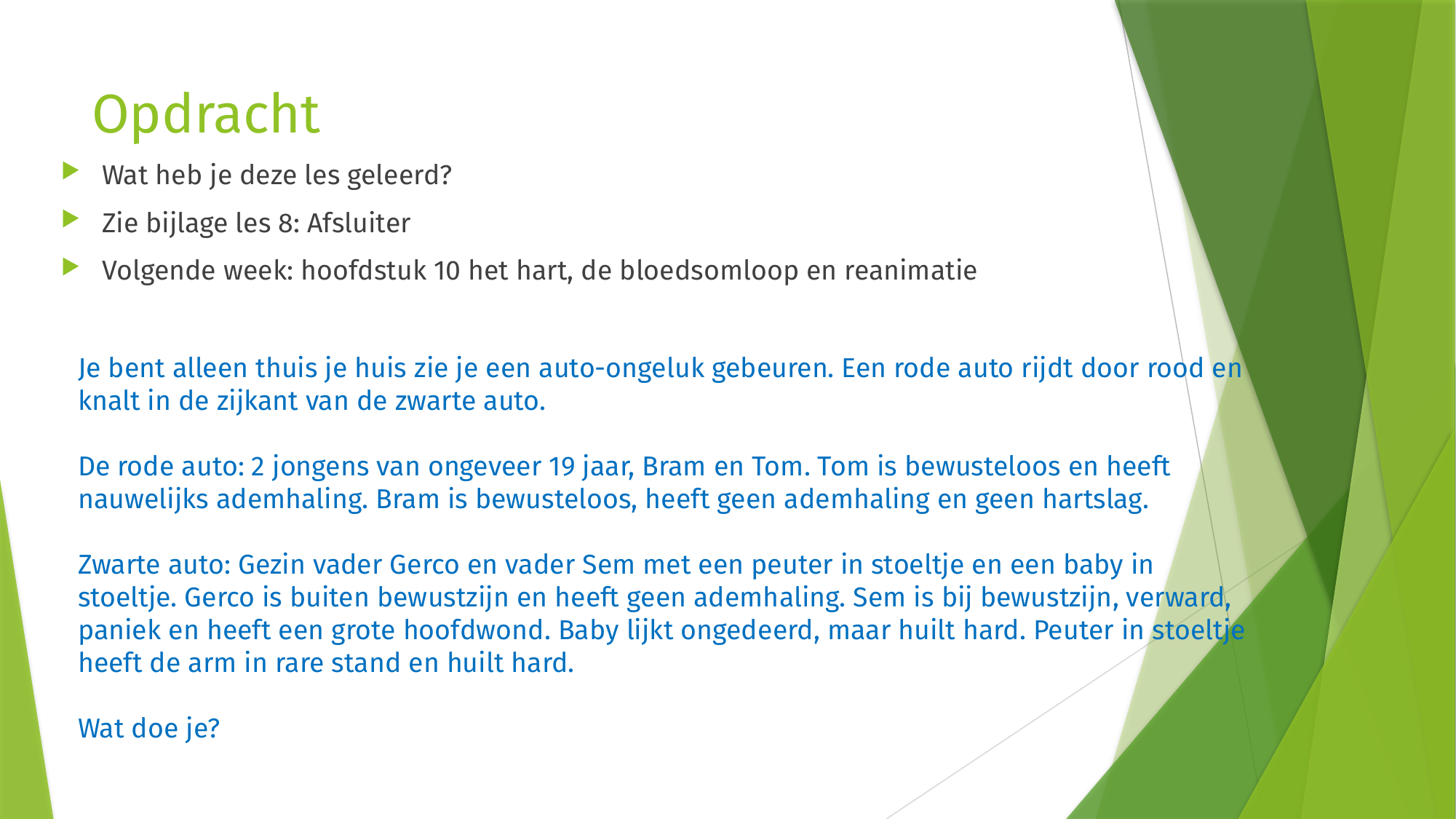

# Opdracht
Wat heb je deze les geleerd?
Zie bijlage les 8: Afsluiter
Volgende week: hoofdstuk 10 het hart, de bloedsomloop en reanimatie

Je bent alleen thuis je huis zie je een auto-ongeluk gebeuren. Een rode auto rijdt door rood en knalt in de zijkant van de zwarte auto.
De rode auto: 2 jongens van ongeveer 19 jaar, Bram en Tom. Tom is bewusteloos en heeft nauwelijks ademhaling. Bram is bewusteloos, heeft geen ademhaling en geen hartslag.

Zwarte auto: Gezin vader Gerco en vader Sem met een peuter in stoeltje en een baby in stoeltje. Gerco is buiten bewustzijn en heeft geen ademhaling. Sem is bij bewustzijn, verward, paniek en heeft een grote hoofdwond. Baby lijkt ongedeerd, maar huilt hard. Peuter in stoeltje heeft de arm in rare stand en huilt hard.

Wat doe je?